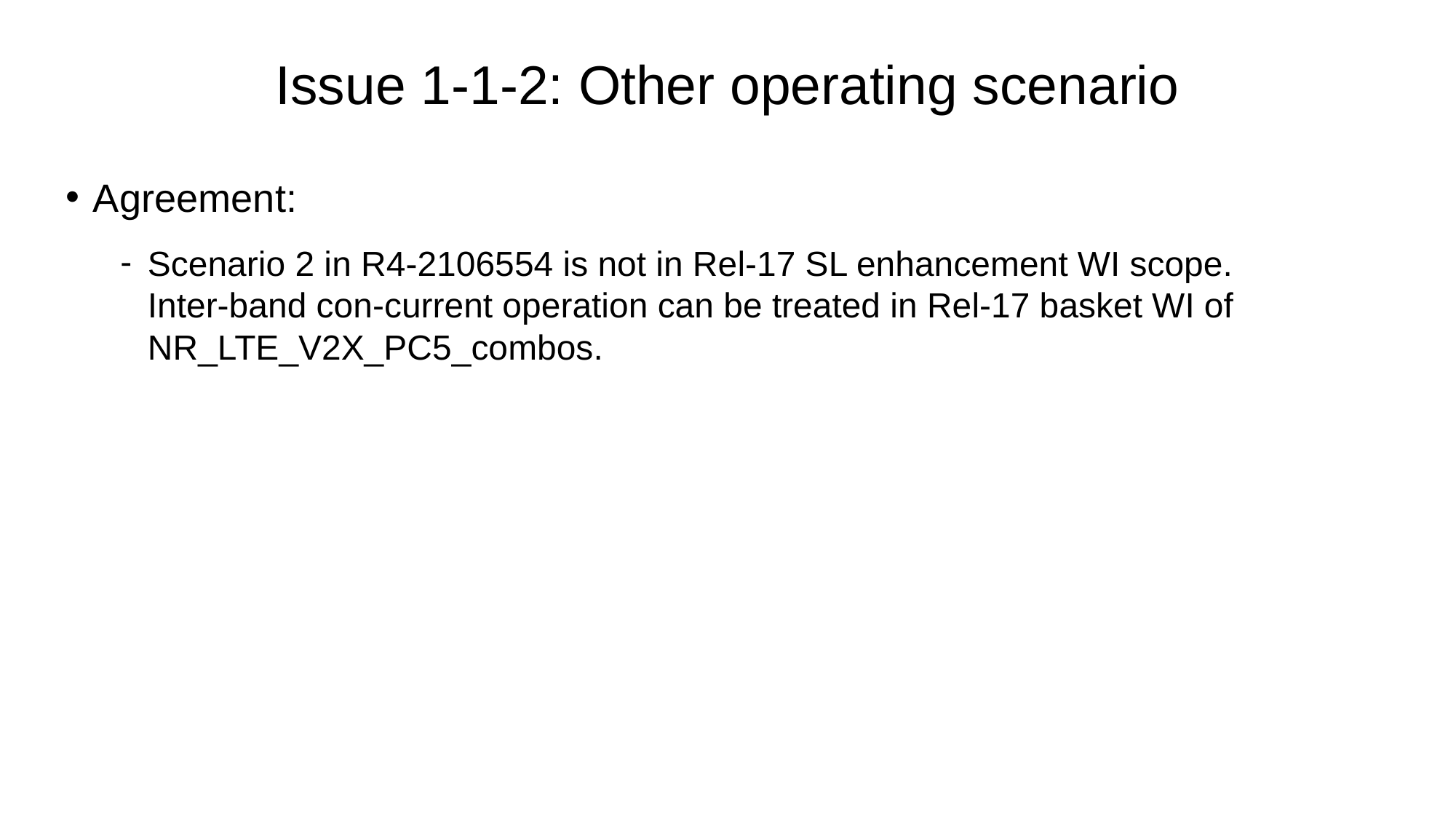

# Issue 1-1-2: Other operating scenario
Agreement:
Scenario 2 in R4-2106554 is not in Rel-17 SL enhancement WI scope. Inter-band con-current operation can be treated in Rel-17 basket WI of NR_LTE_V2X_PC5_combos.